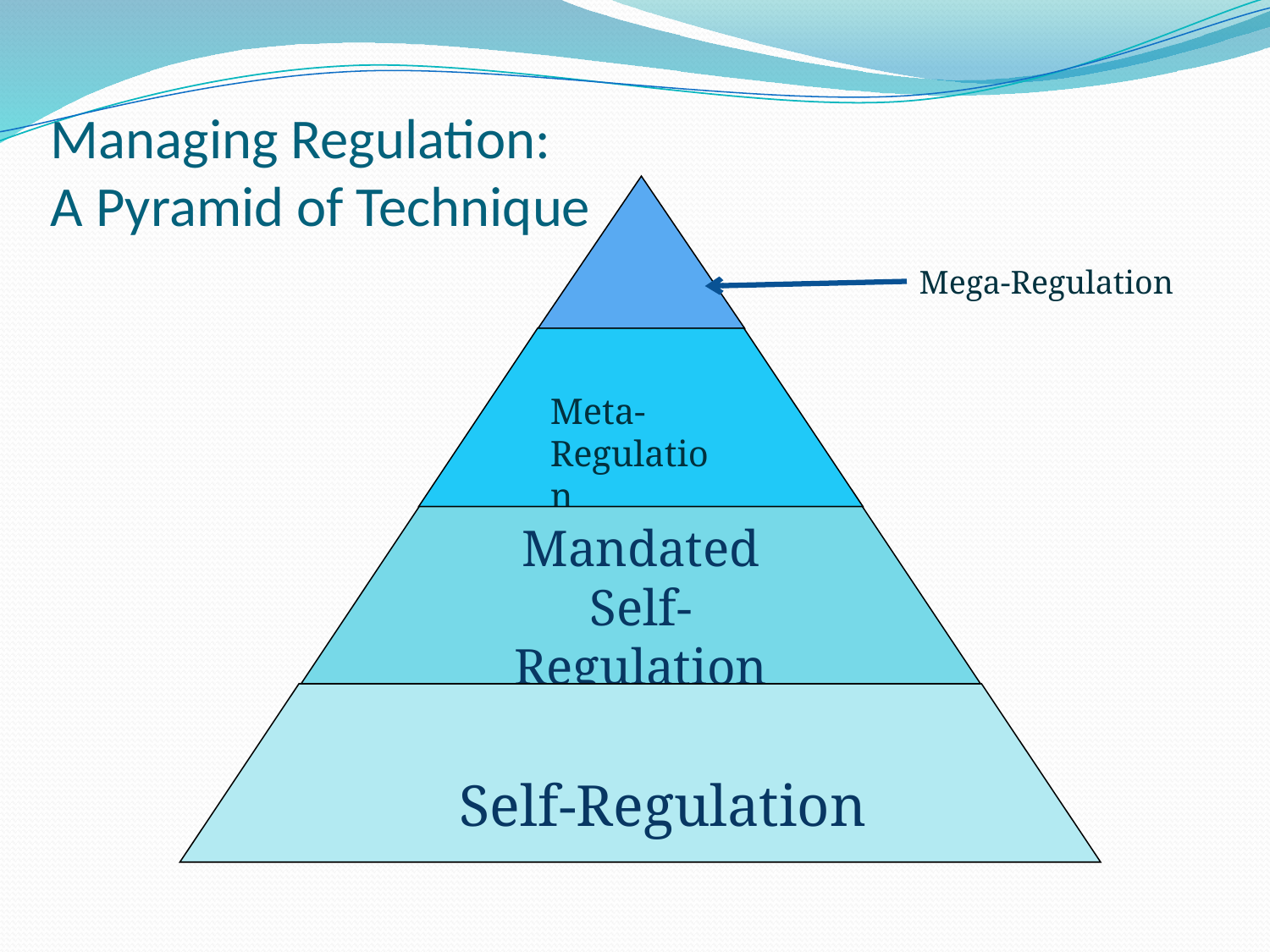

Managing Regulation:
A Pyramid of Technique

Meta-
Regulation
Mandated Self-Regulation

	Self-Regulation
Mega-Regulation